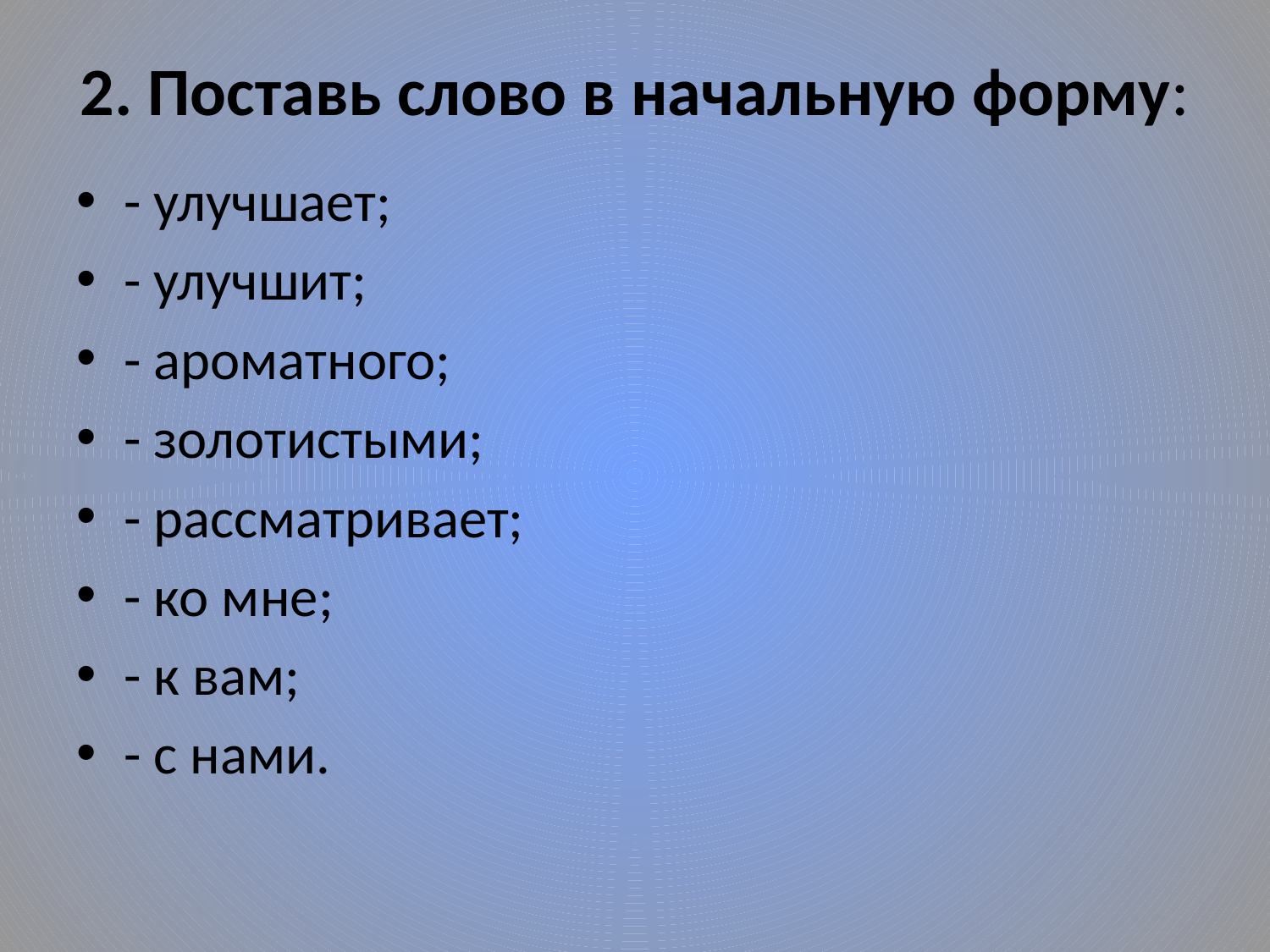

# 2. Поставь слово в начальную форму:
- улучшает;
- улучшит;
- ароматного;
- золотистыми;
- рассматривает;
- ко мне;
- к вам;
- с нами.